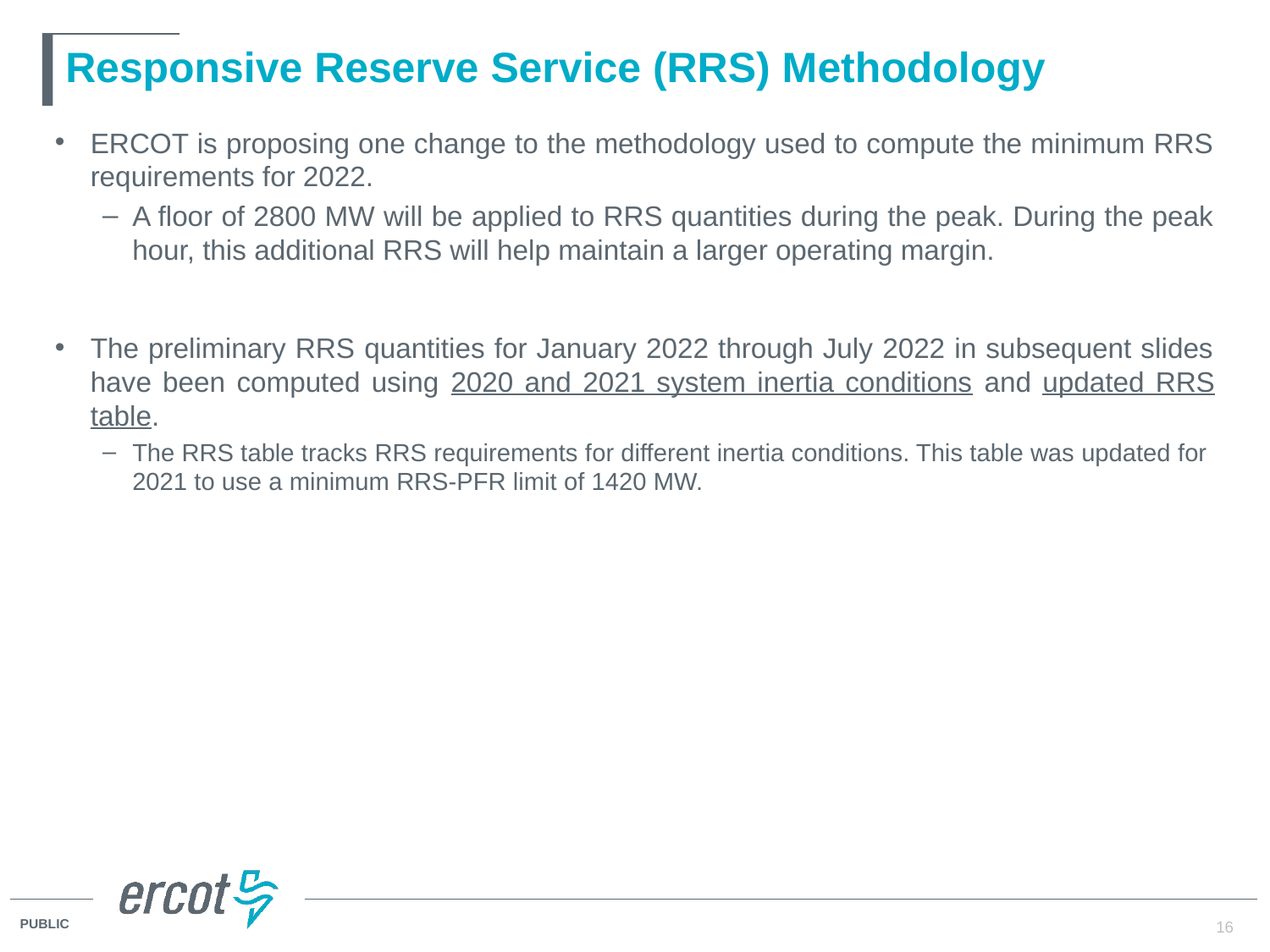

# Responsive Reserve Service (RRS) Methodology
ERCOT is proposing one change to the methodology used to compute the minimum RRS requirements for 2022.
A floor of 2800 MW will be applied to RRS quantities during the peak. During the peak hour, this additional RRS will help maintain a larger operating margin.

The preliminary RRS quantities for January 2022 through July 2022 in subsequent slides have been computed using 2020 and 2021 system inertia conditions and updated RRS table.
The RRS table tracks RRS requirements for different inertia conditions. This table was updated for 2021 to use a minimum RRS-PFR limit of 1420 MW.